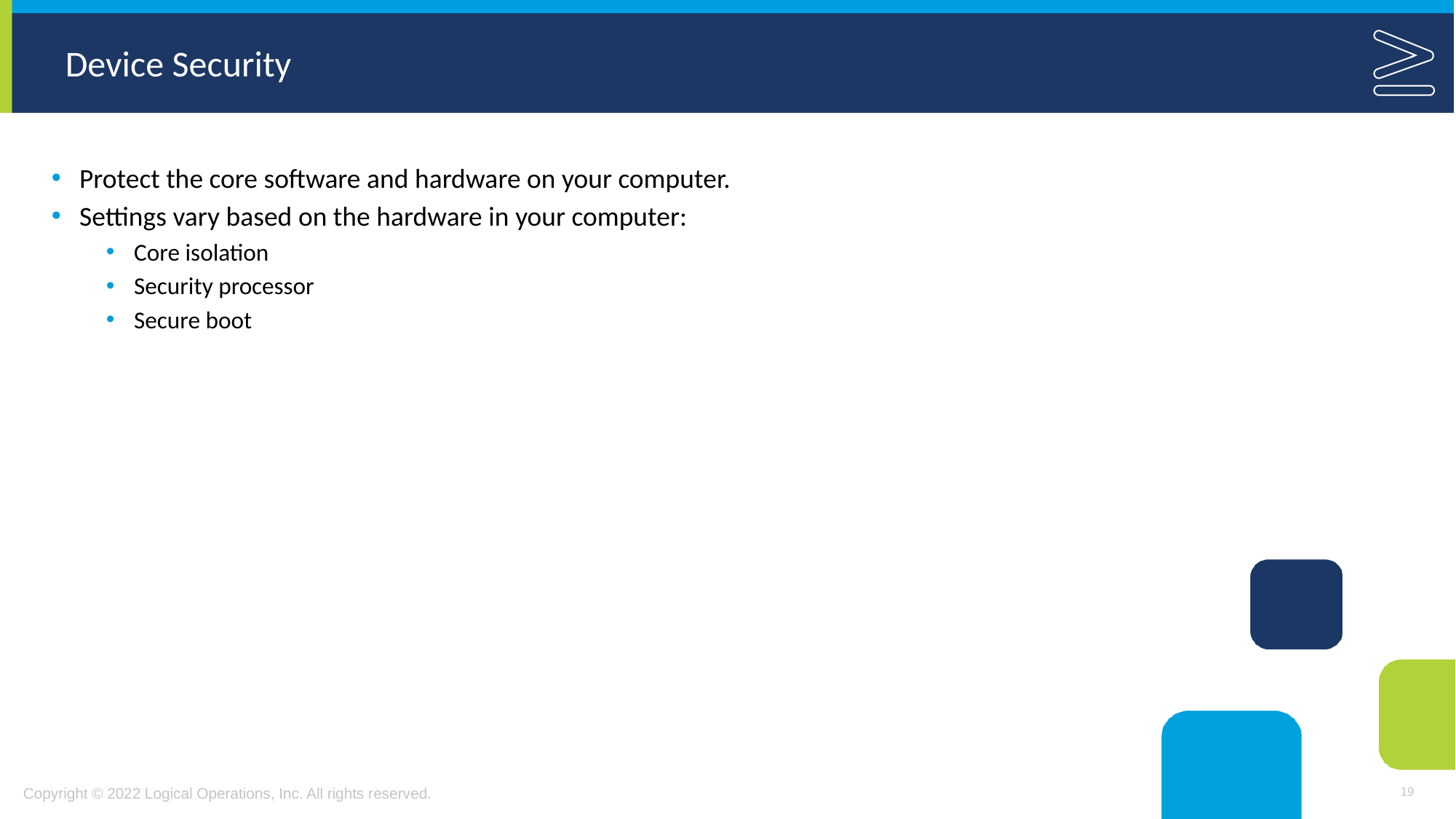

# Device Security
Protect the core software and hardware on your computer.
Settings vary based on the hardware in your computer:
Core isolation
Security processor
Secure boot
19